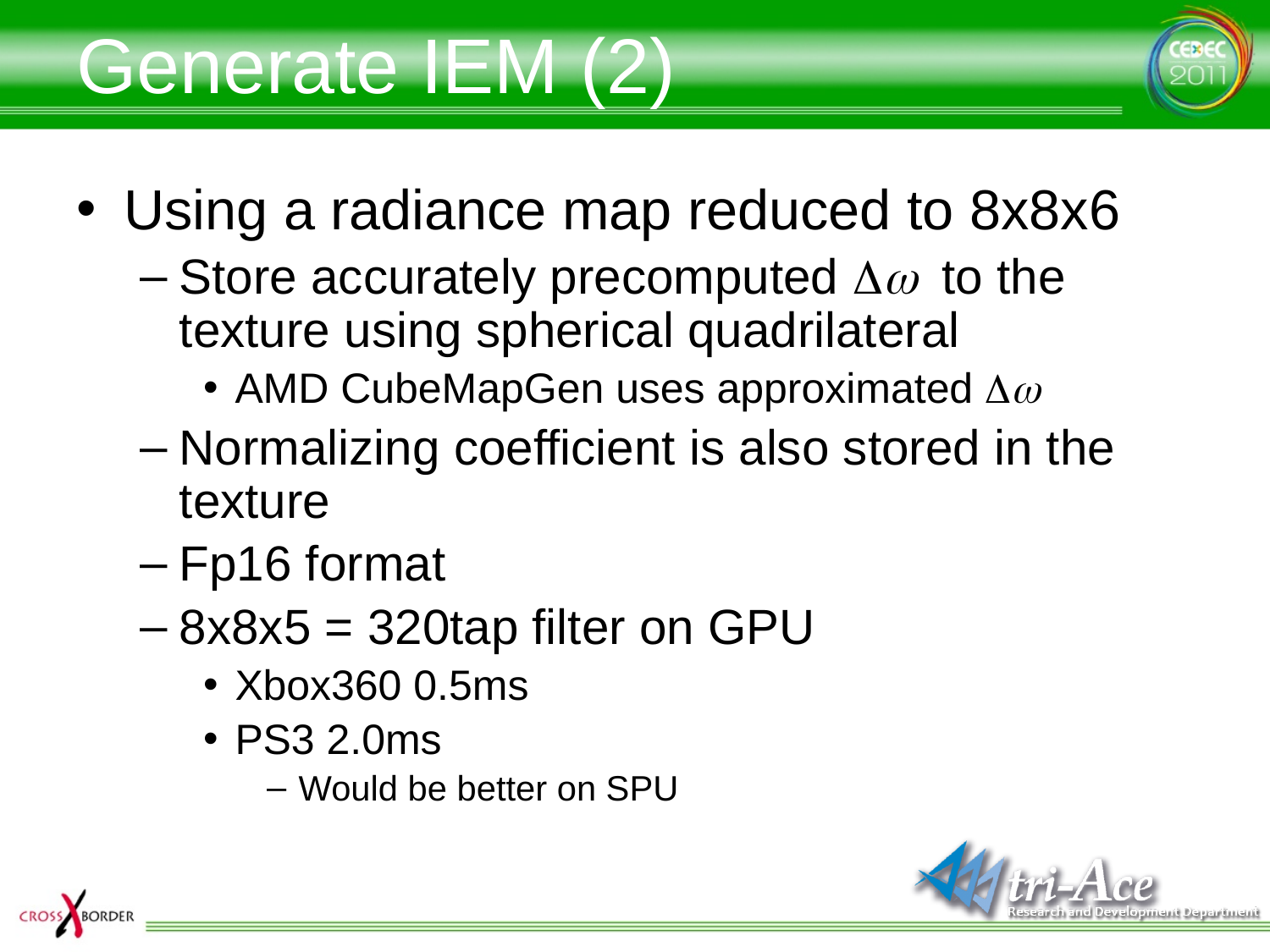

# Generate IEM (2)
Using a radiance map reduced to 8x8x6
Store accurately precomputed Δω to the texture using spherical quadrilateral
AMD CubeMapGen uses approximated Δω
Normalizing coefficient is also stored in the texture
Fp16 format
8x8x5 = 320tap filter on GPU
Xbox360 0.5ms
PS3 2.0ms
Would be better on SPU